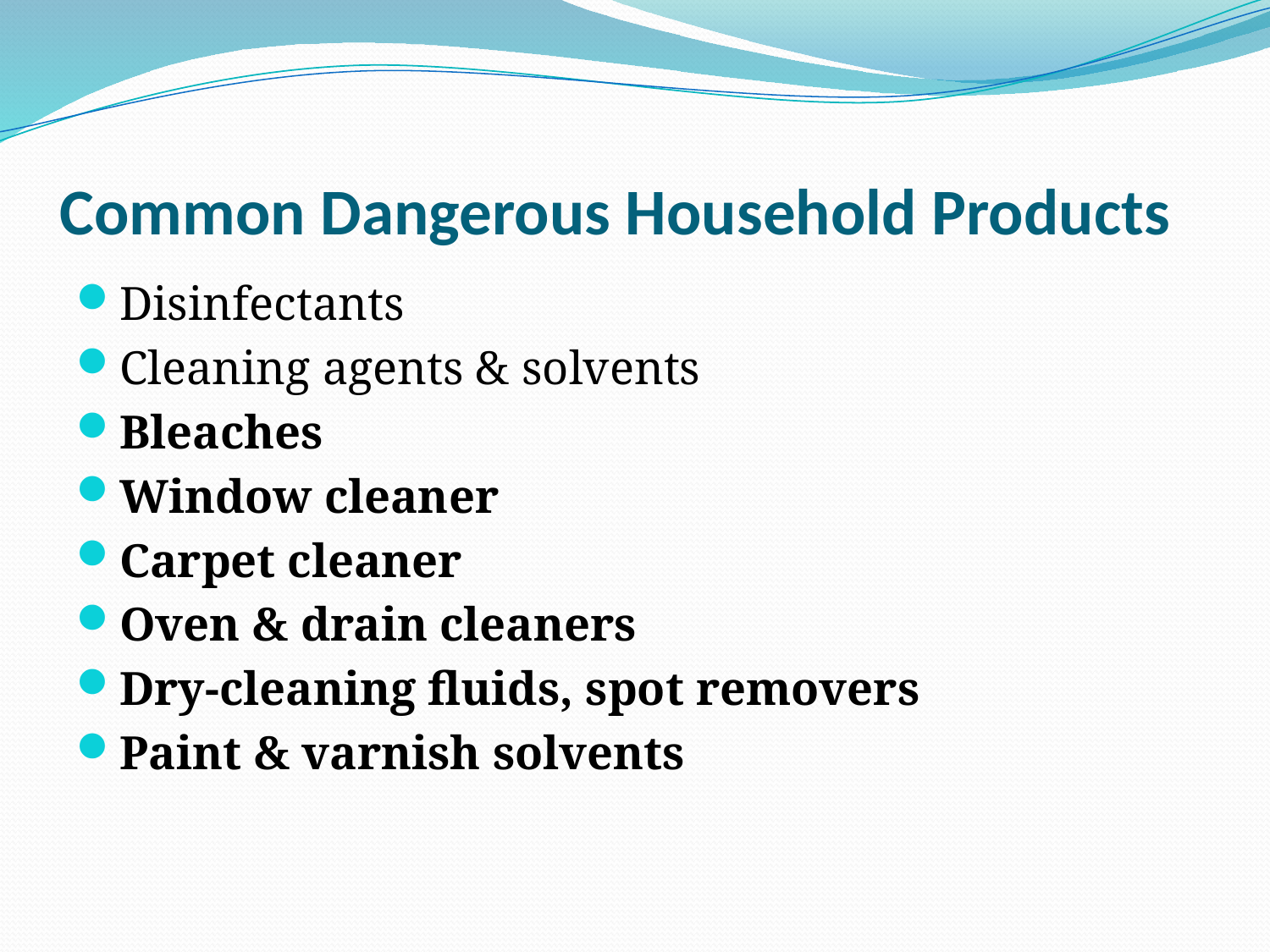

# Common Dangerous Household Products
Disinfectants
Cleaning agents & solvents
Bleaches
Window cleaner
Carpet cleaner
Oven & drain cleaners
Dry-cleaning fluids, spot removers
Paint & varnish solvents